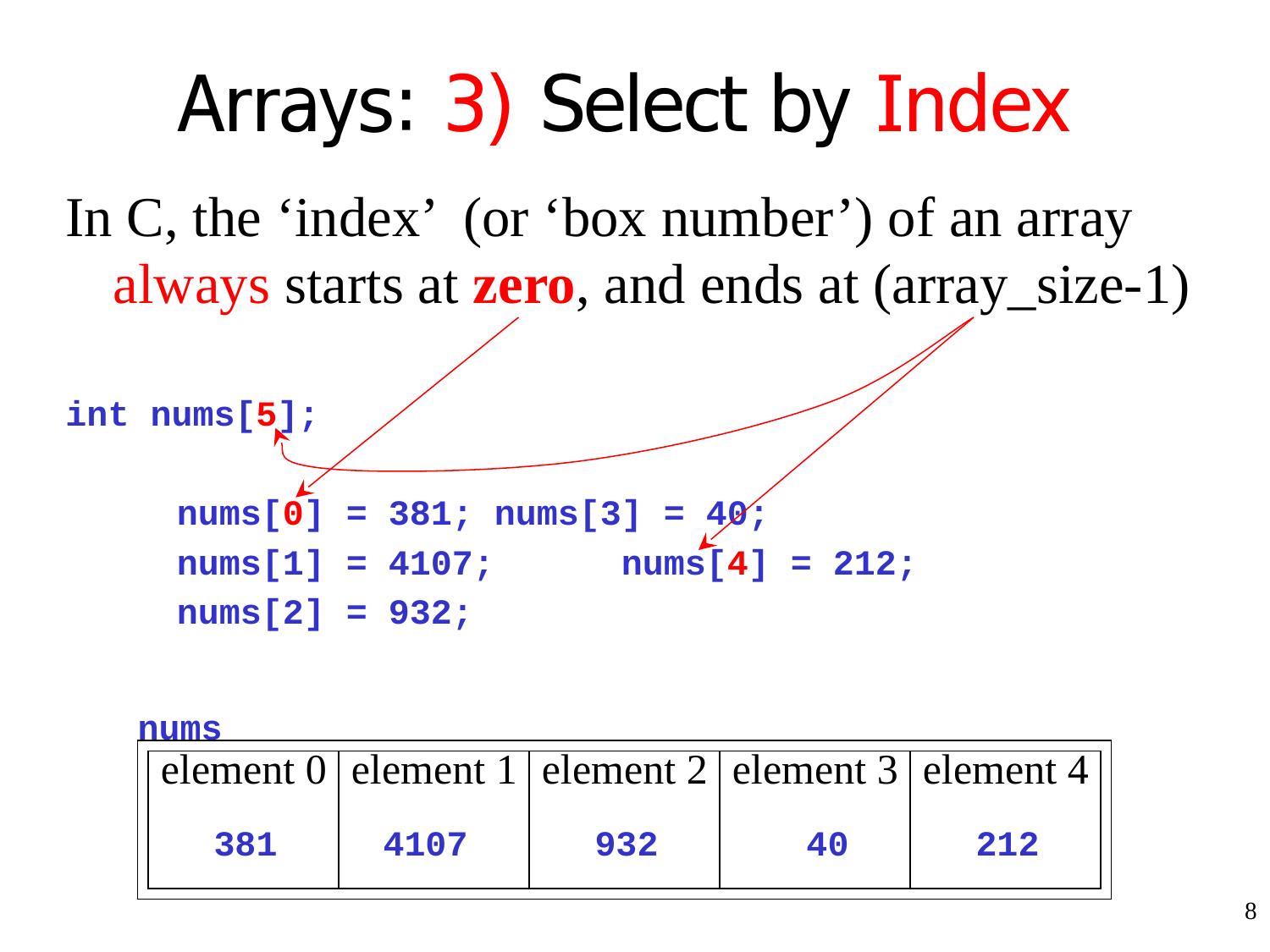

# Arrays: 3) Select by Index
In C, the ‘index’  (or ‘box number’) of an array always starts at zero, and ends at (array_size-1)

int nums[5];

	   nums[0] = 381;	nums[3] = 40;
	   nums[1] = 4107;	nums[4] = 212;
	   nums[2] = 932;

nums
element 0
element 1
element 2
element 3
element 4

381     4107      932       40      212
8